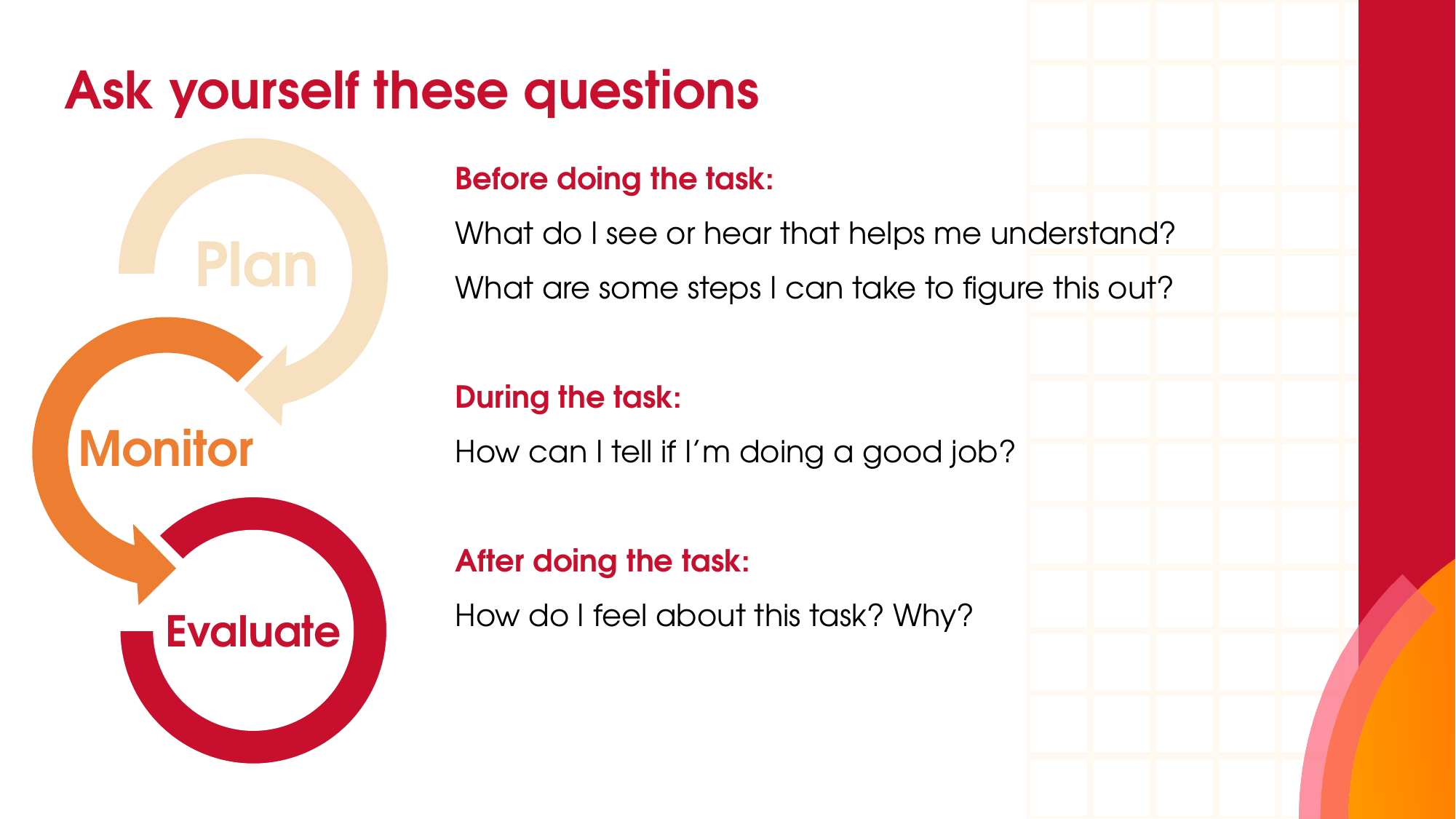

# Ask yourself these questions
Plan
Monitor
Evaluate
Before doing the task:
What do I see or hear that helps me understand?
What are some steps I can take to figure this out?

During the task:
How can I tell if I’m doing a good job?

After doing the task:
How do I feel about this task? Why?